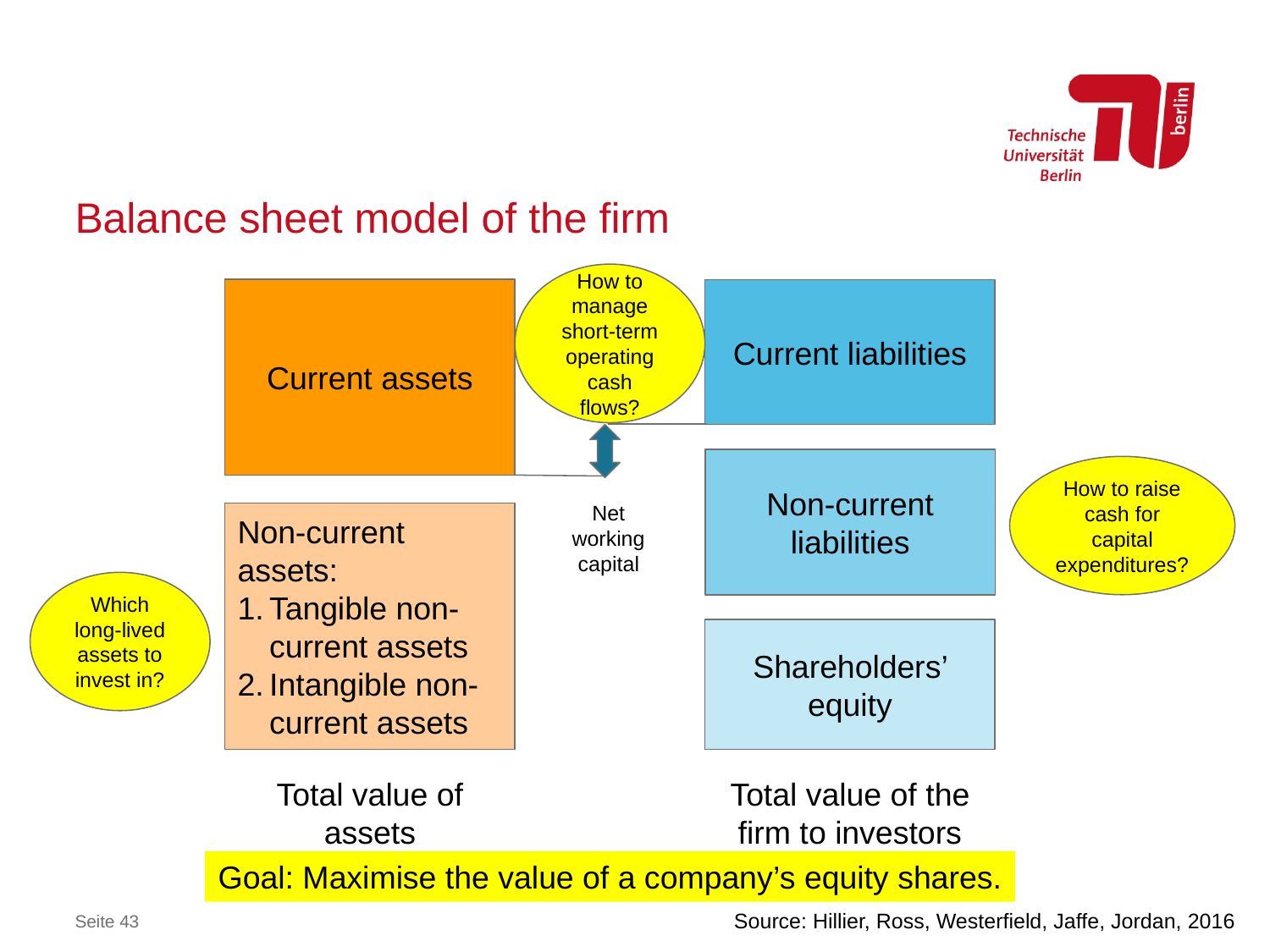

# Balance sheet model of the firm
How to manage short-term operating cash flows?

Current assets
Current liabilities

Non-current liabilities
How to raise cash for capital expenditures?
Net working capital
Non-current assets:
Tangible non-current assets
Intangible non-current assets
Which long-lived assets to invest in?
Shareholders’ equity
Total value of the firm to investors
Total value of assets
Goal: Maximise the value of a company’s equity shares.
Source: Hillier, Ross, Westerfield, Jaffe, Jordan, 2016
Seite 43